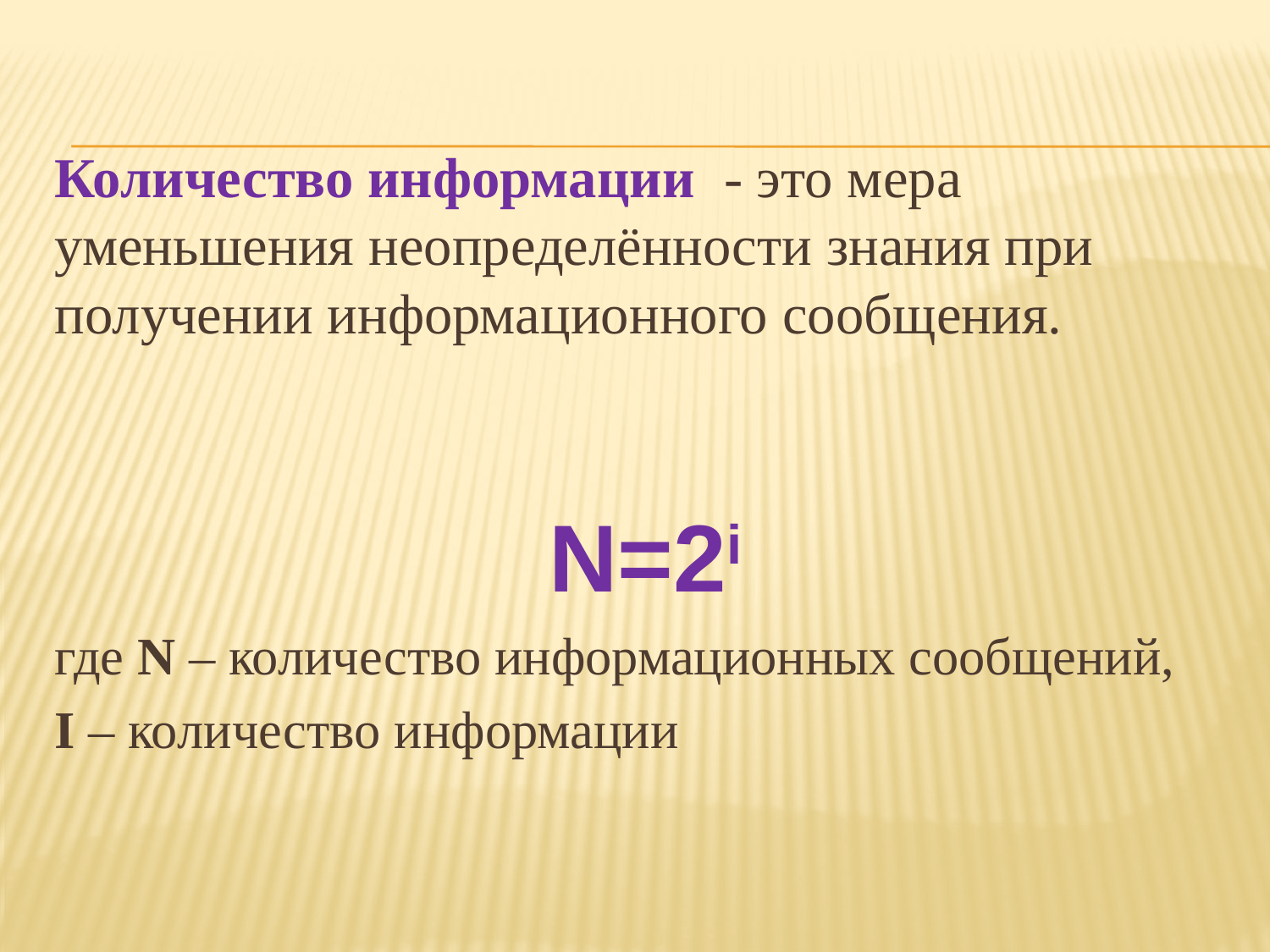

Количество информации  - это мера уменьшения неопределённости знания при получении информационного сообщения.

N=2i
где N – количество информационных сообщений,
I – количество информации